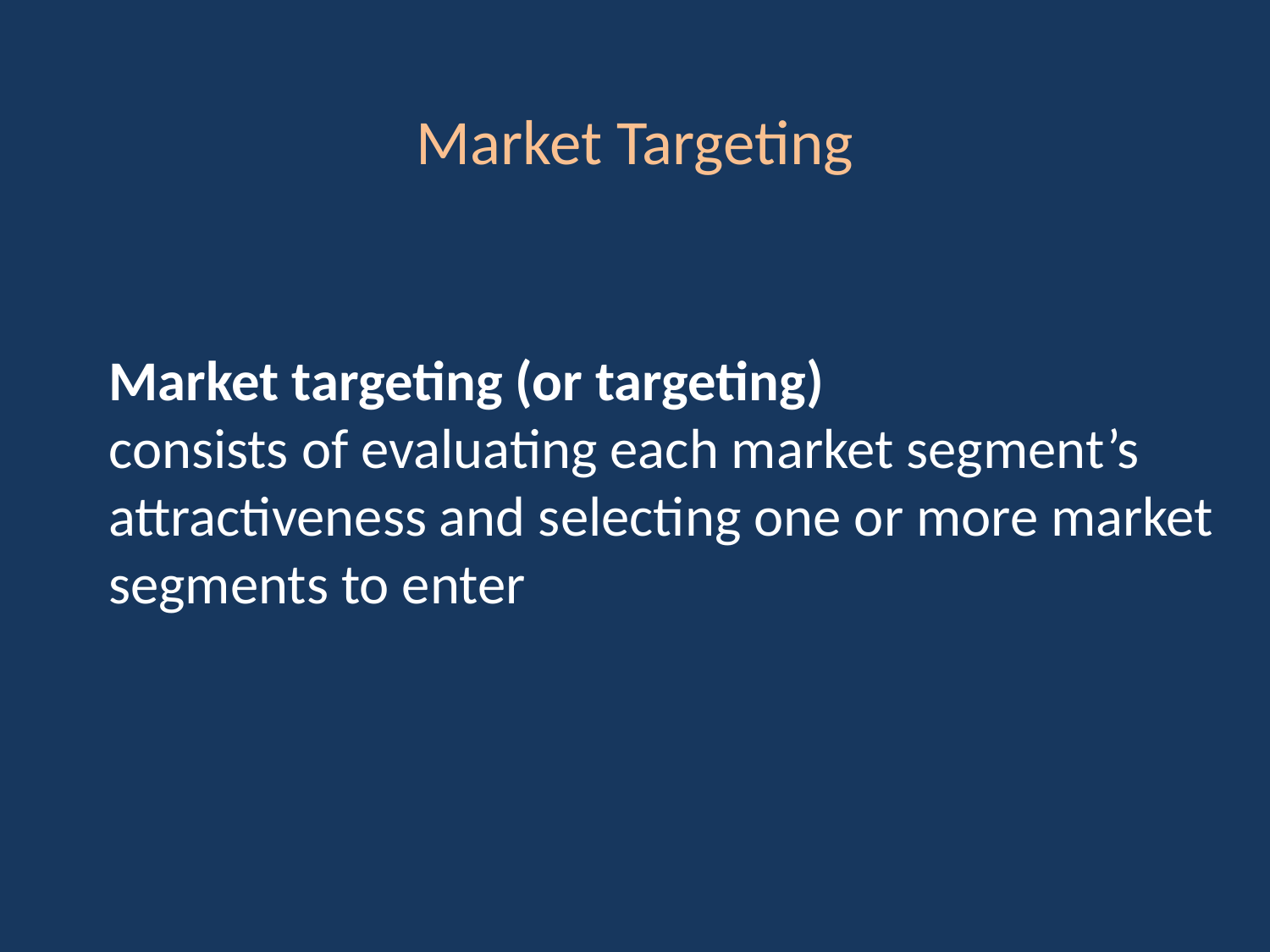

Market Targeting
Market targeting (or targeting)
consists of evaluating each market segment’s attractiveness and selecting one or more market segments to enter